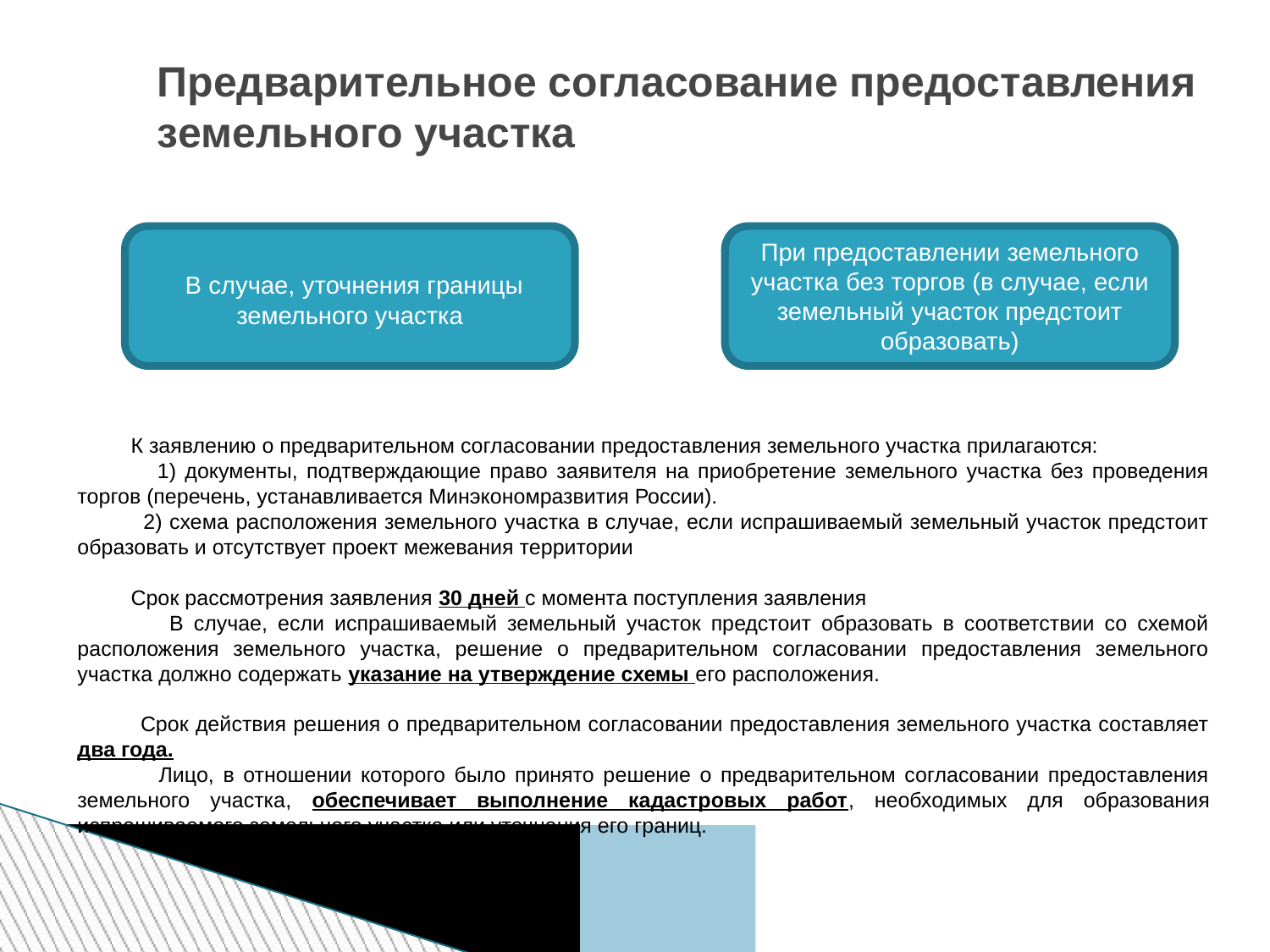

Предварительное согласование предоставления земельного участка

 В случае, уточнения границы земельного участка
При предоставлении земельного участка без торгов (в случае, если земельный участок предстоит образовать)
         К заявлению о предварительном согласовании предоставления земельного участка прилагаются:
         1) документы, подтверждающие право заявителя на приобретение земельного участка без проведения торгов (перечень, устанавливается Минэкономразвития России).
         2) схема расположения земельного участка в случае, если испрашиваемый земельный участок предстоит образовать и отсутствует проект межевания территории

         Срок рассмотрения заявления 30 дней с момента поступления заявления
         В случае, если испрашиваемый земельный участок предстоит образовать в соответствии со схемой расположения земельного участка, решение о предварительном согласовании предоставления земельного участка должно содержать указание на утверждение схемы его расположения.

         Срок действия решения о предварительном согласовании предоставления земельного участка составляет два года.
         Лицо, в отношении которого было принято решение о предварительном согласовании предоставления земельного участка, обеспечивает выполнение кадастровых работ, необходимых для образования испрашиваемого земельного участка или уточнения его границ.